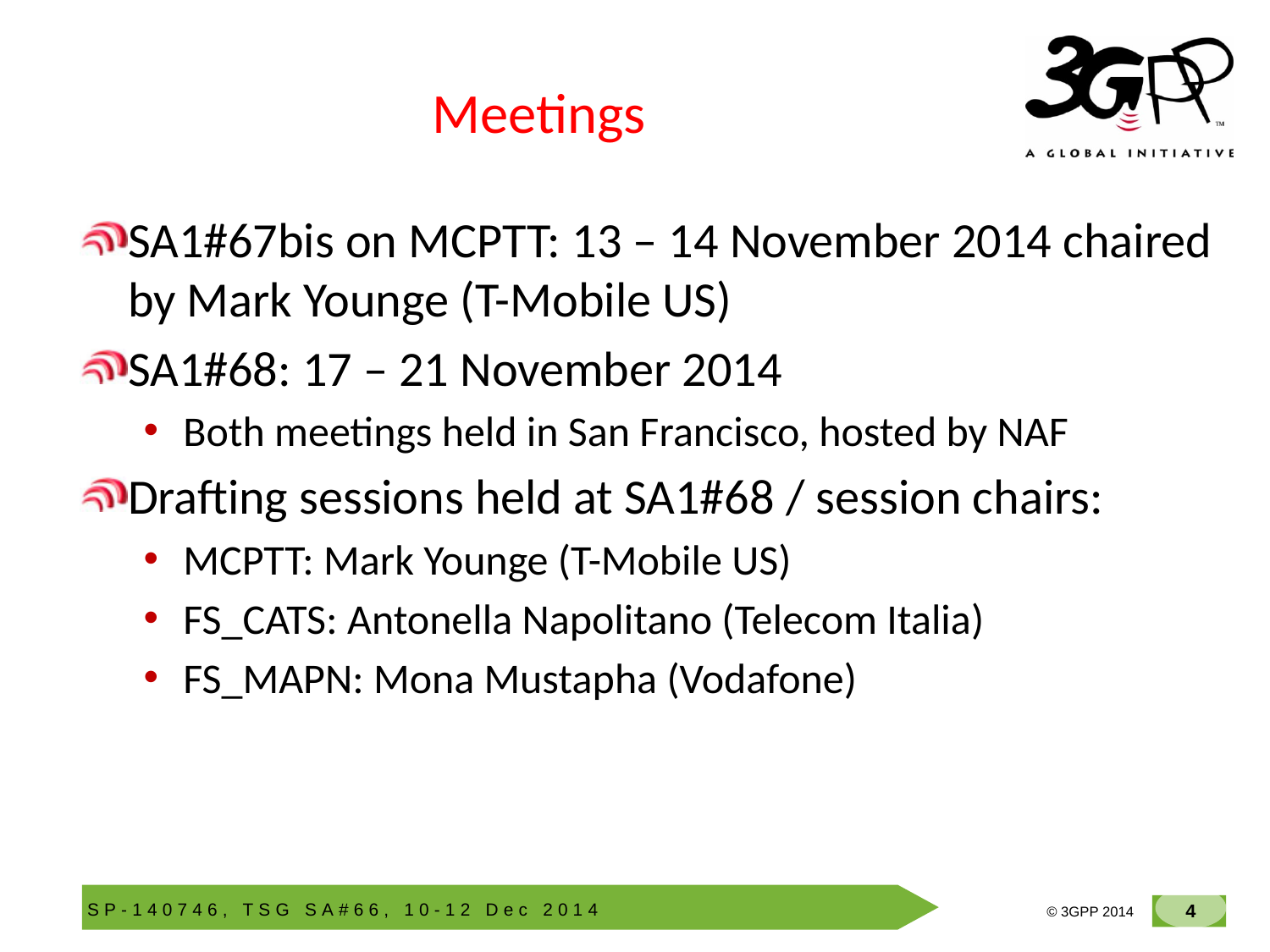

# Meetings
SA1#67bis on MCPTT: 13 – 14 November 2014 chaired by Mark Younge (T-Mobile US)
SA1#68: 17 – 21 November 2014
Both meetings held in San Francisco, hosted by NAF
Drafting sessions held at SA1#68 / session chairs:
MCPTT: Mark Younge (T-Mobile US)
FS_CATS: Antonella Napolitano (Telecom Italia)
FS_MAPN: Mona Mustapha (Vodafone)